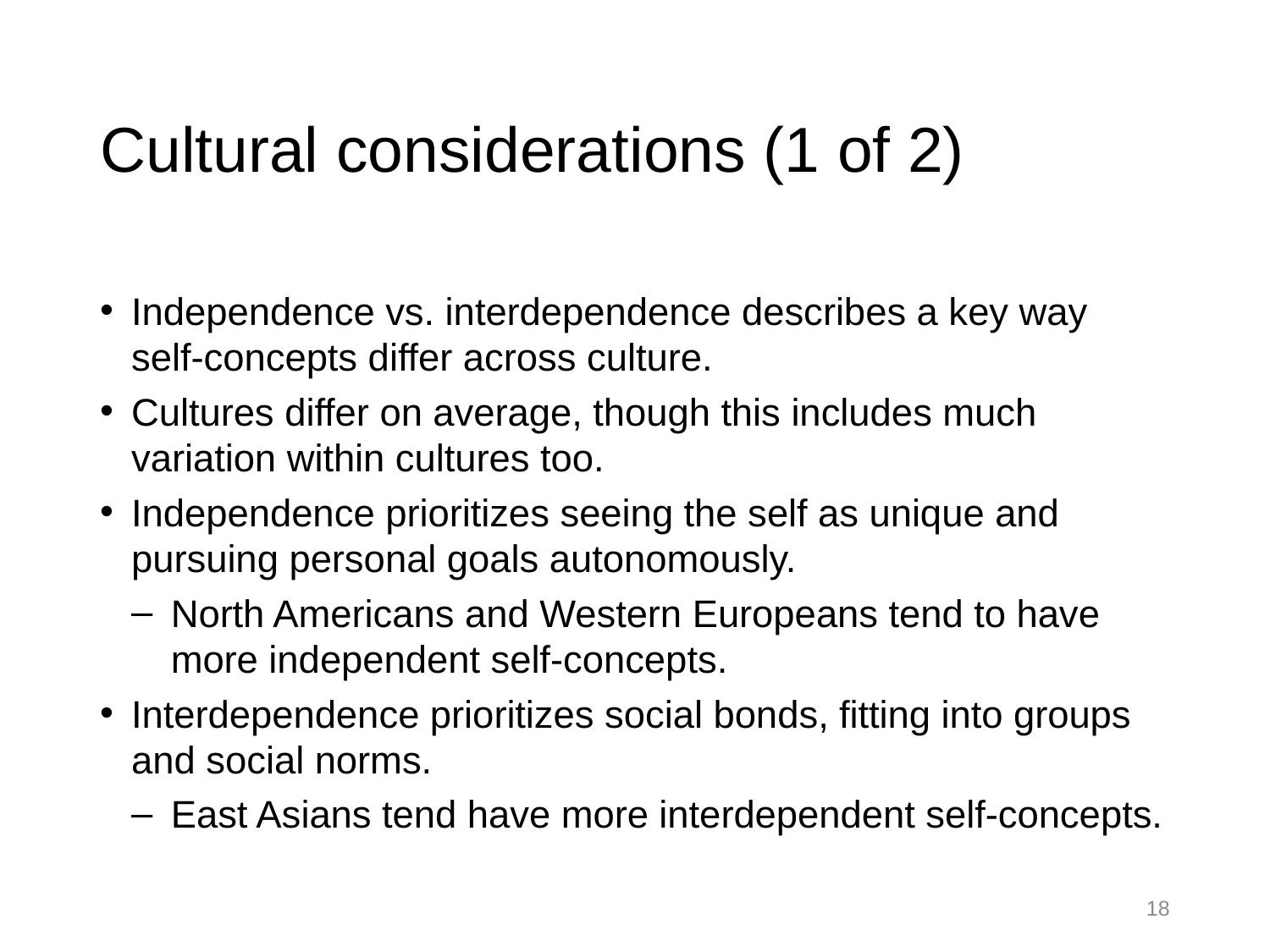

# Cultural considerations (1 of 2)
Independence vs. interdependence describes a key way  self-concepts differ across culture.
Cultures differ on average, though this includes much variation within cultures too.
Independence prioritizes seeing the self as unique and pursuing personal goals autonomously.
North Americans and Western Europeans tend to have more independent self-concepts.
Interdependence prioritizes social bonds, fitting into groups and social norms.
East Asians tend have more interdependent self-concepts.
18